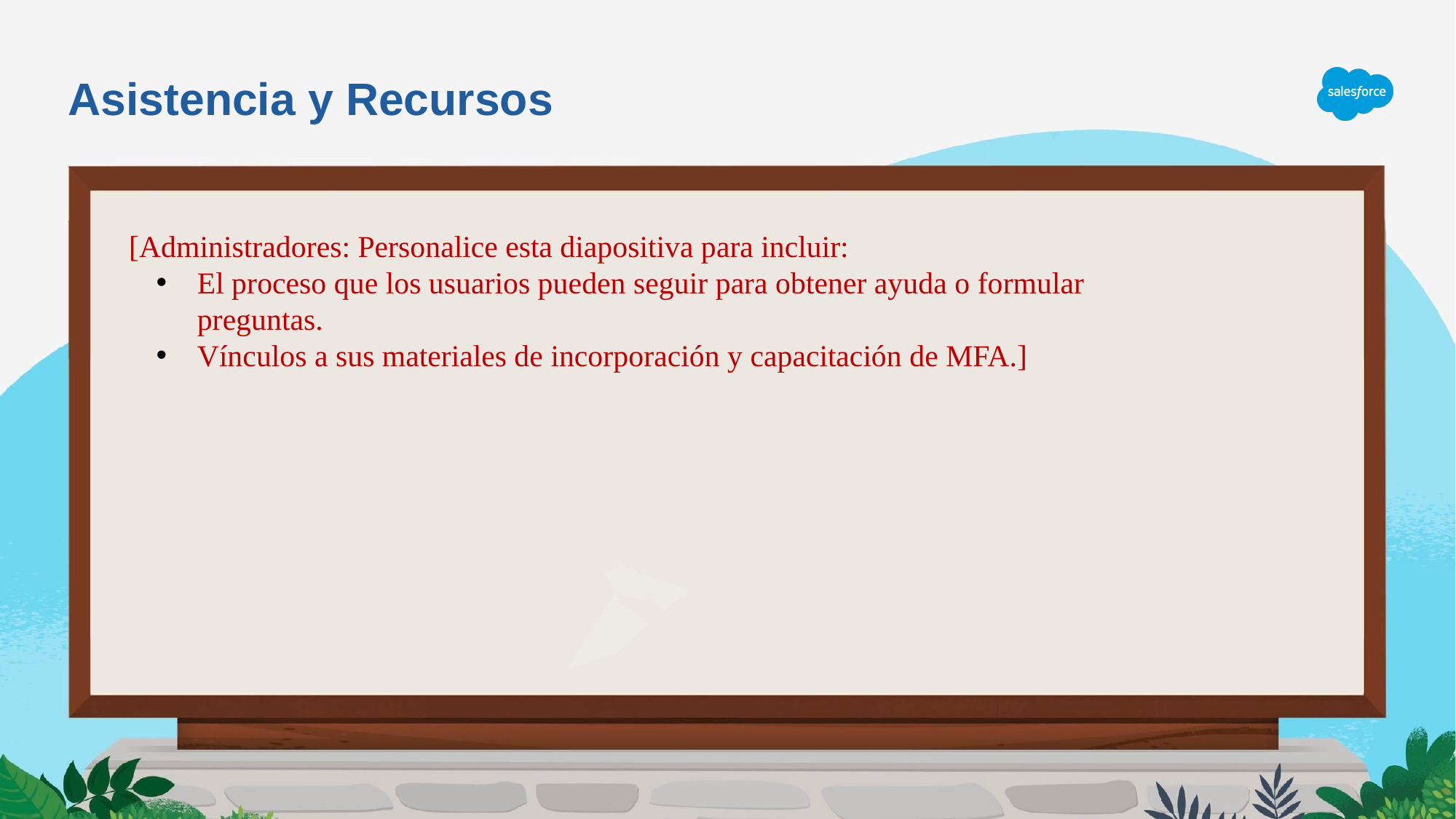

# Asistencia y Recursos
[Administradores: Personalice esta diapositiva para incluir:
El proceso que los usuarios pueden seguir para obtener ayuda o formular preguntas.
Vínculos a sus materiales de incorporación y capacitación de MFA.]